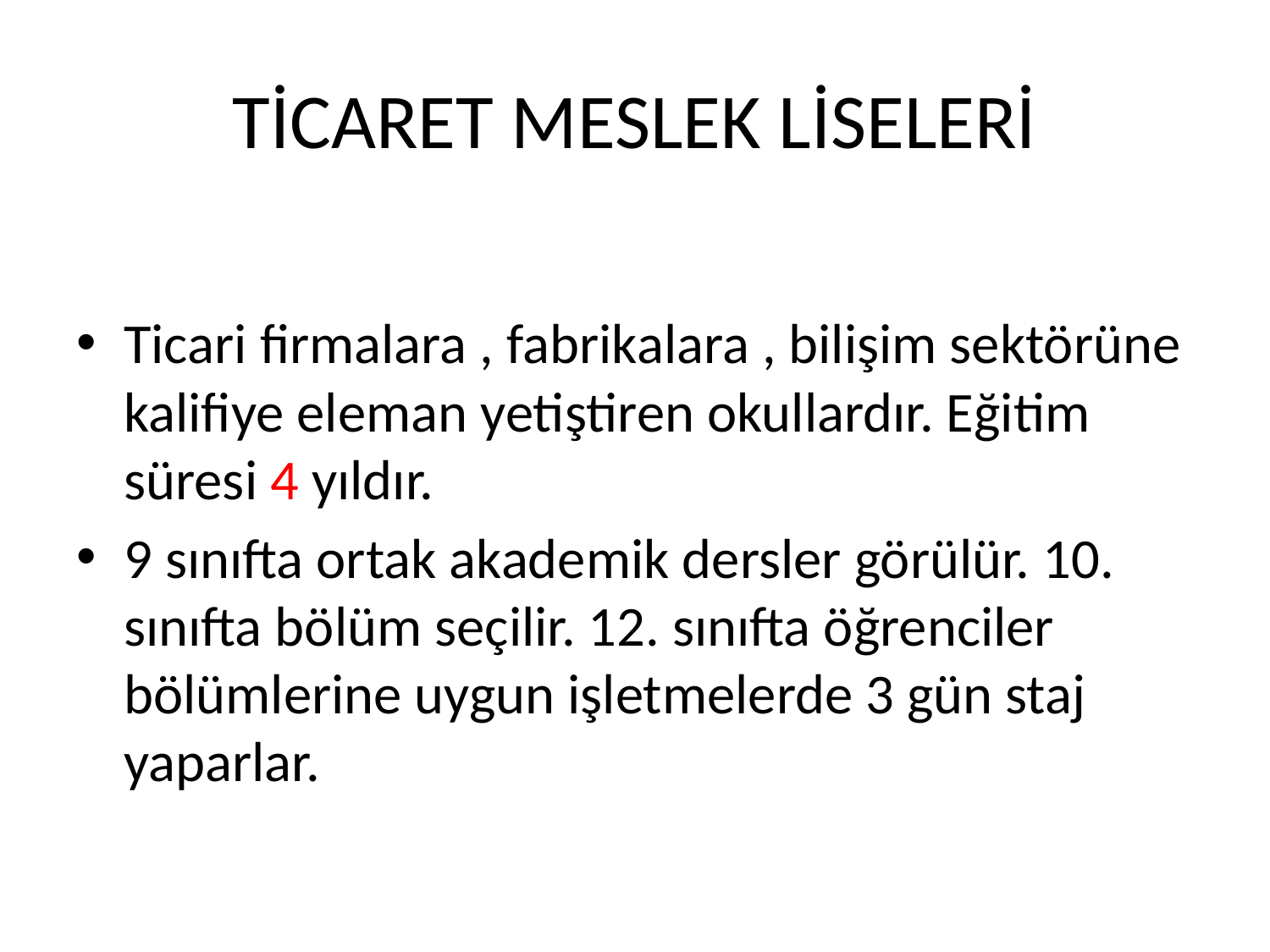

# TİCARET MESLEK LİSELERİ

Ticari firmalara , fabrikalara , bilişim sektörüne kalifiye eleman yetiştiren okullardır. Eğitim süresi 4 yıldır.
9 sınıfta ortak akademik dersler görülür. 10. sınıfta bölüm seçilir. 12. sınıfta öğrenciler bölümlerine uygun işletmelerde 3 gün staj yaparlar.